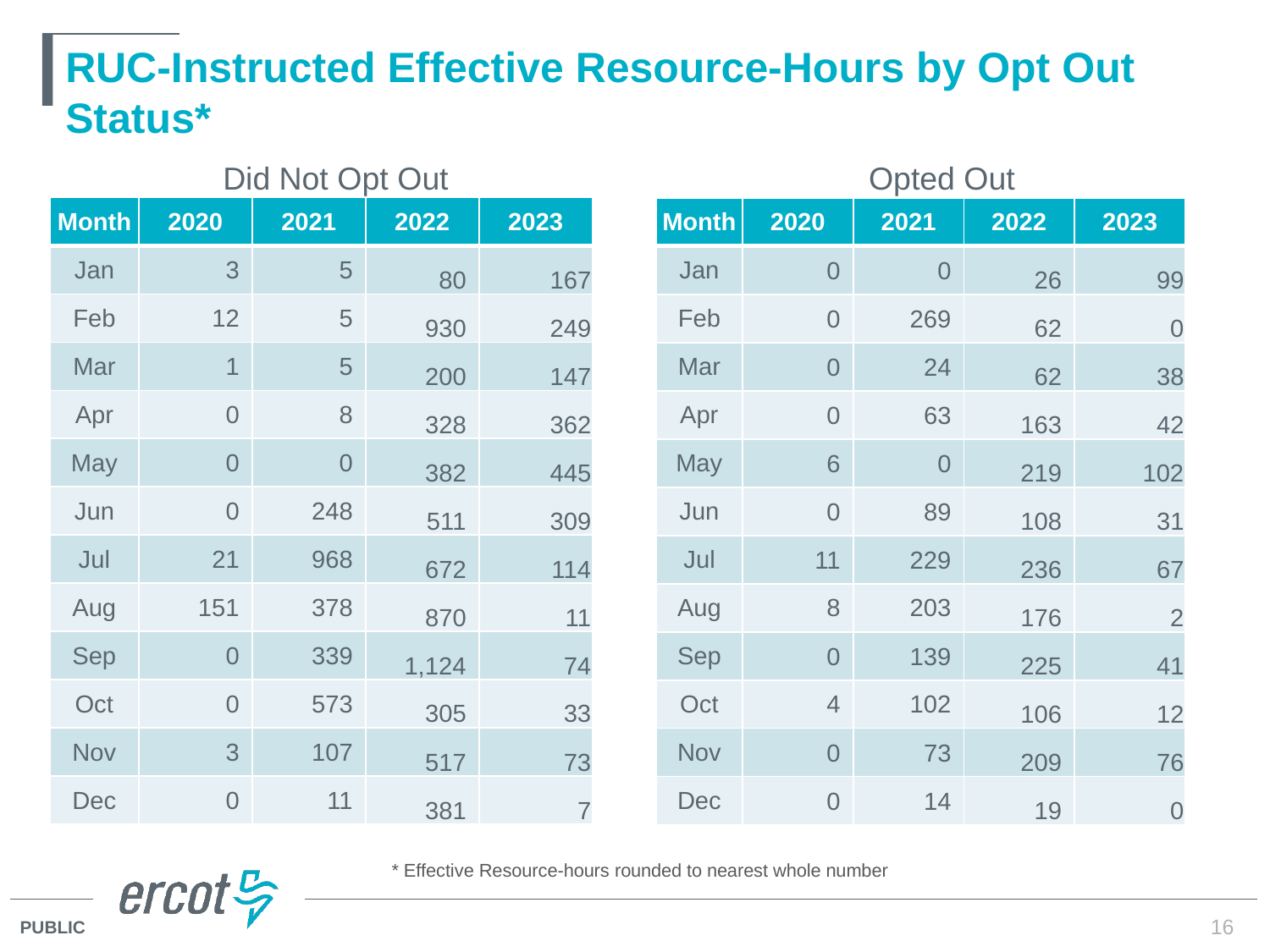

# RUC-Instructed Effective Resource-Hours by Opt Out Status*
Opted Out
Did Not Opt Out
| Month | 2020 | 2021 | 2022 | 2023 |
| --- | --- | --- | --- | --- |
| Jan | 3 | 5 | 80 | 167 |
| Feb | 12 | 5 | 930 | 249 |
| Mar | 1 | 5 | 200 | 147 |
| Apr | 0 | 8 | 328 | 362 |
| May | 0 | 0 | 382 | 445 |
| Jun | 0 | 248 | 511 | 309 |
| Jul | 21 | 968 | 672 | 114 |
| Aug | 151 | 378 | 870 | 11 |
| Sep | 0 | 339 | 1,124 | 74 |
| Oct | 0 | 573 | 305 | 33 |
| Nov | 3 | 107 | 517 | 73 |
| Dec | 0 | 11 | 381 | 7 |
| Month | 2020 | 2021 | 2022 | 2023 |
| --- | --- | --- | --- | --- |
| Jan | 0 | 0 | 26 | 99 |
| Feb | 0 | 269 | 62 | 0 |
| Mar | 0 | 24 | 62 | 38 |
| Apr | 0 | 63 | 163 | 42 |
| May | 6 | 0 | 219 | 102 |
| Jun | 0 | 89 | 108 | 31 |
| Jul | 11 | 229 | 236 | 67 |
| Aug | 8 | 203 | 176 | 2 |
| Sep | 0 | 139 | 225 | 41 |
| Oct | 4 | 102 | 106 | 12 |
| Nov | 0 | 73 | 209 | 76 |
| Dec | 0 | 14 | 19 | 0 |
* Effective Resource-hours rounded to nearest whole number
16